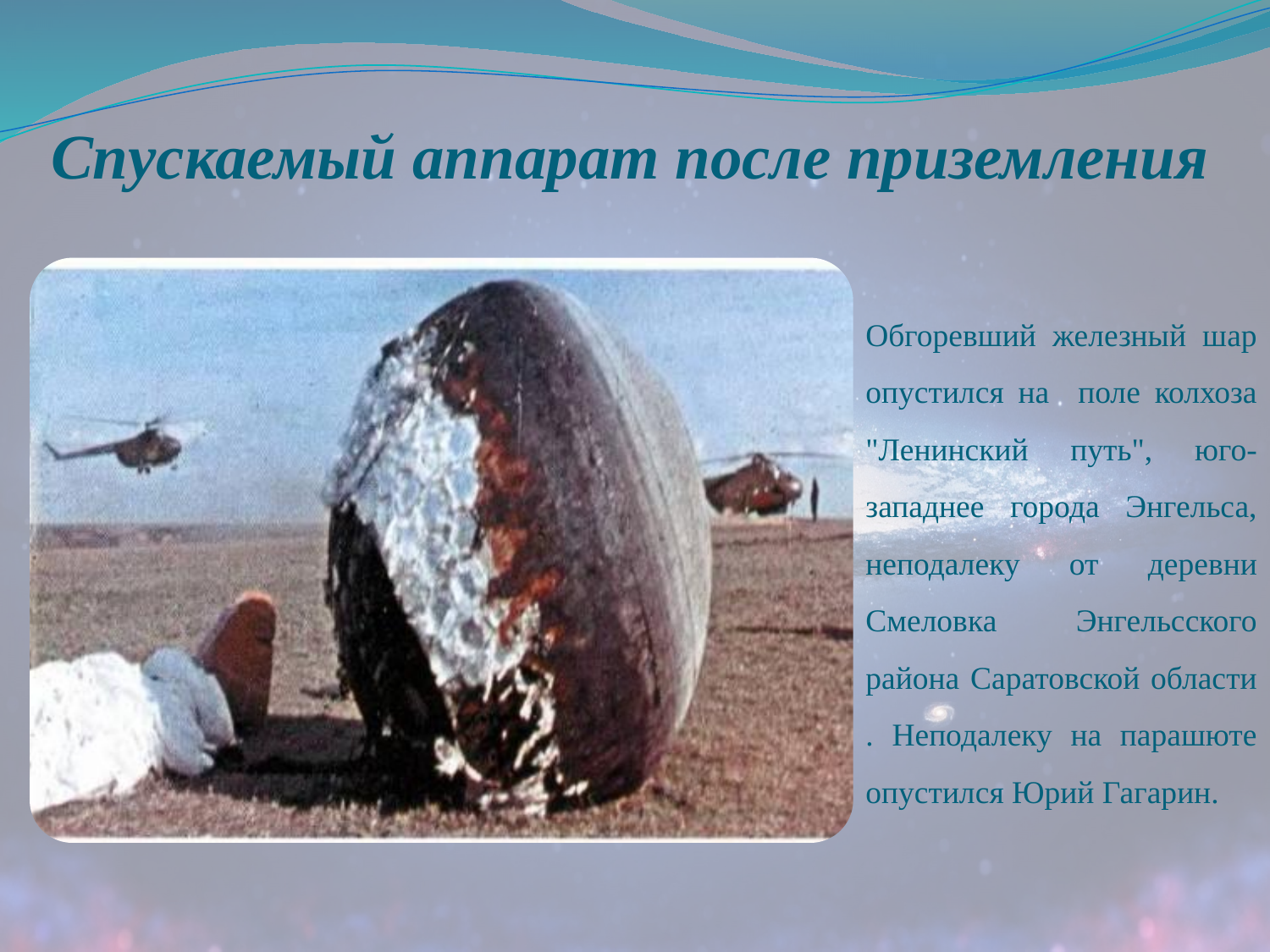

Спускаемый аппарат после приземления

Обгоревший железный шар опустился на  поле колхоза "Ленинский путь", юго-западнее города Энгельса, неподалеку от деревни Смеловка Энгельсского района Саратовской области . Неподалеку на парашюте опустился Юрий Гагарин.